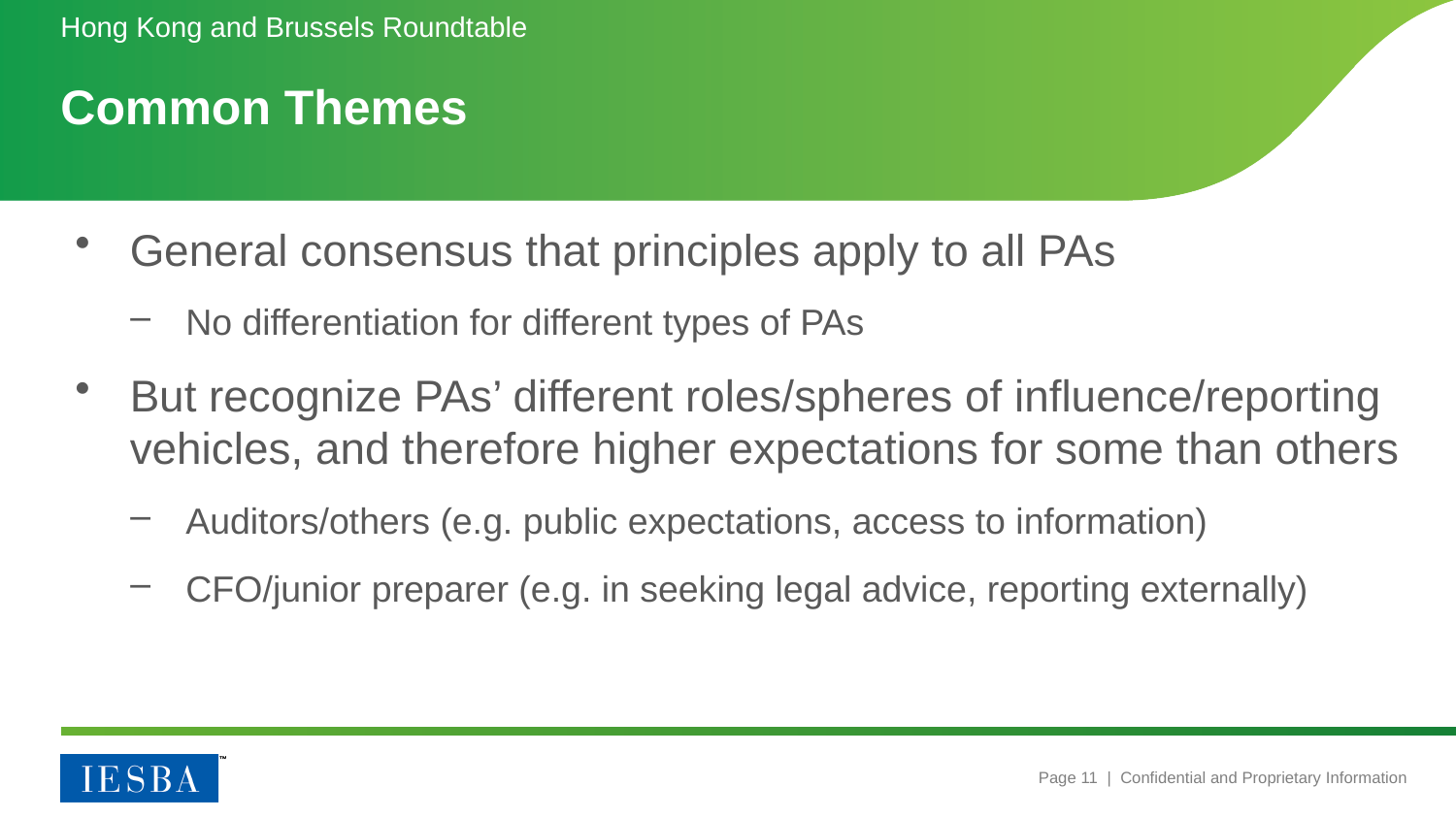

Hong Kong and Brussels Roundtable

# Common Themes
General consensus that principles apply to all PAs
No differentiation for different types of PAs
But recognize PAs’ different roles/spheres of influence/reporting vehicles, and therefore higher expectations for some than others
Auditors/others (e.g. public expectations, access to information)
CFO/junior preparer (e.g. in seeking legal advice, reporting externally)